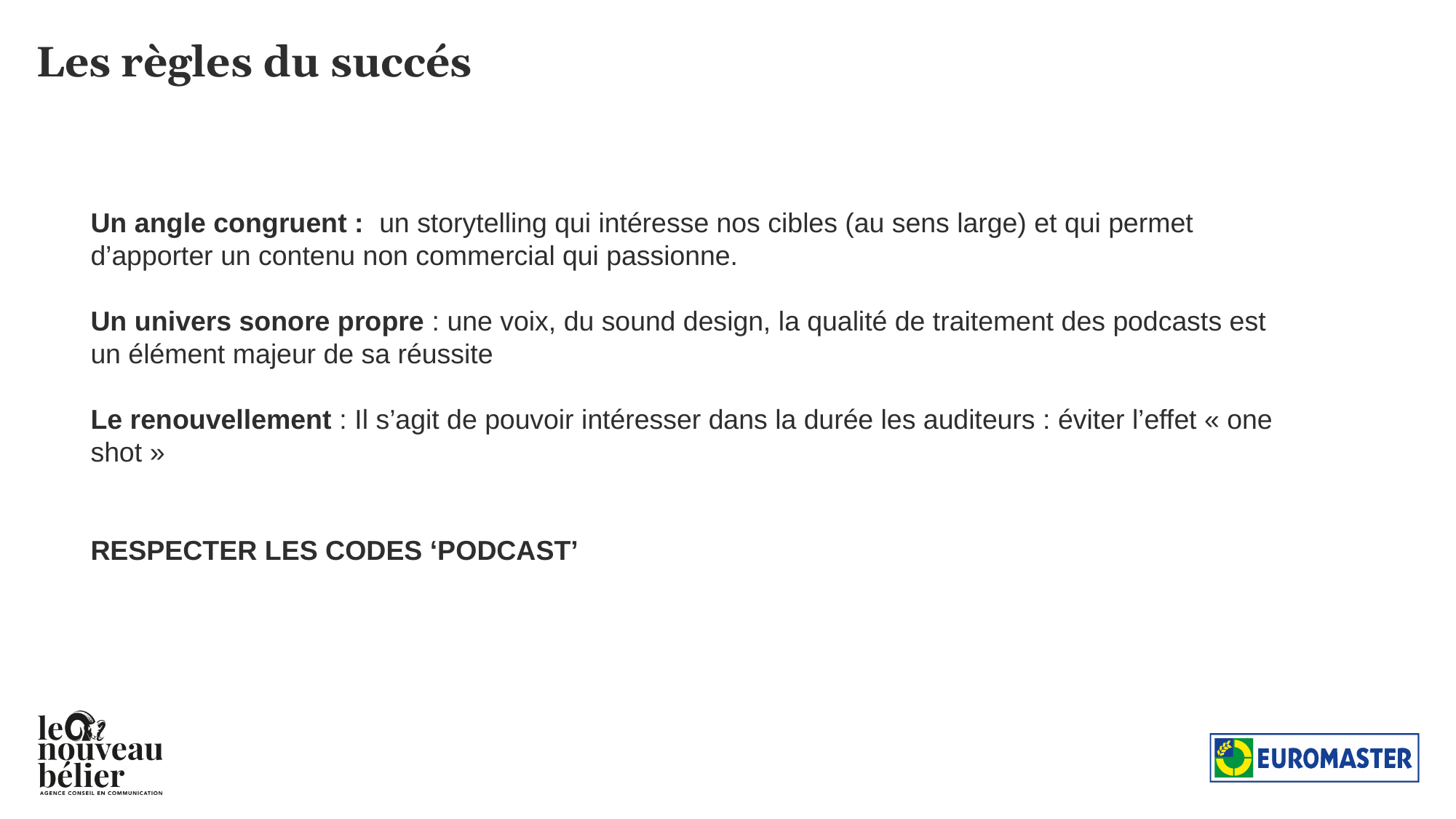

# Les règles du succés
Un angle congruent :  un storytelling qui intéresse nos cibles (au sens large) et qui permet d’apporter un contenu non commercial qui passionne.

Un univers sonore propre : une voix, du sound design, la qualité de traitement des podcasts est un élément majeur de sa réussite

Le renouvellement : Il s’agit de pouvoir intéresser dans la durée les auditeurs : éviter l’effet « one shot »

RESPECTER LES CODES ‘PODCAST’